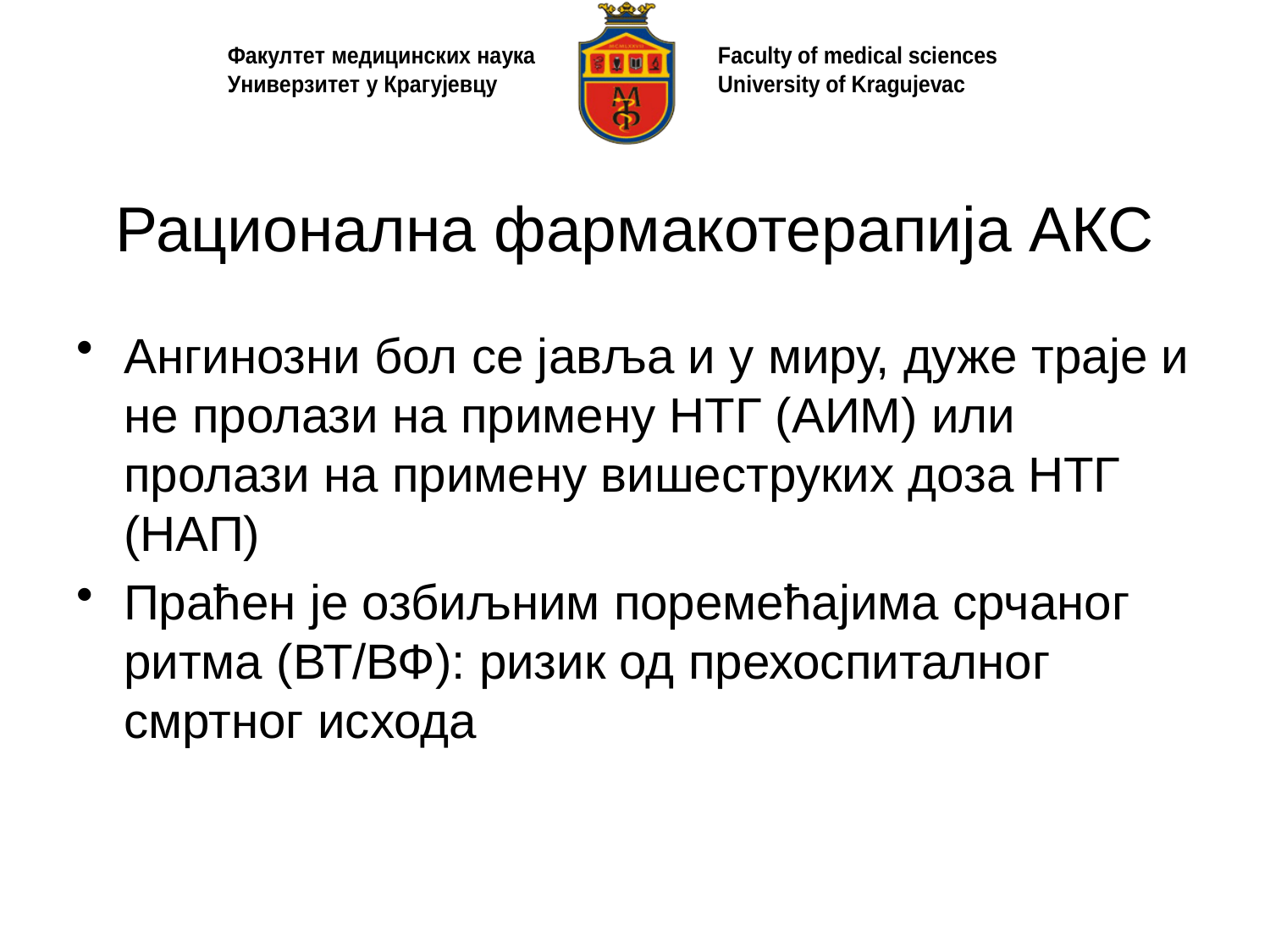

# Рационална фармакотерапија АКС
Ангинозни бол се јавља и у миру, дуже траје и не пролази на примену НТГ (АИМ) или пролази на примену вишеструких доза НТГ (НАП)
Праћен је озбиљним поремећајима срчаног ритма (ВТ/ВФ): ризик од прехоспиталног смртног исхода